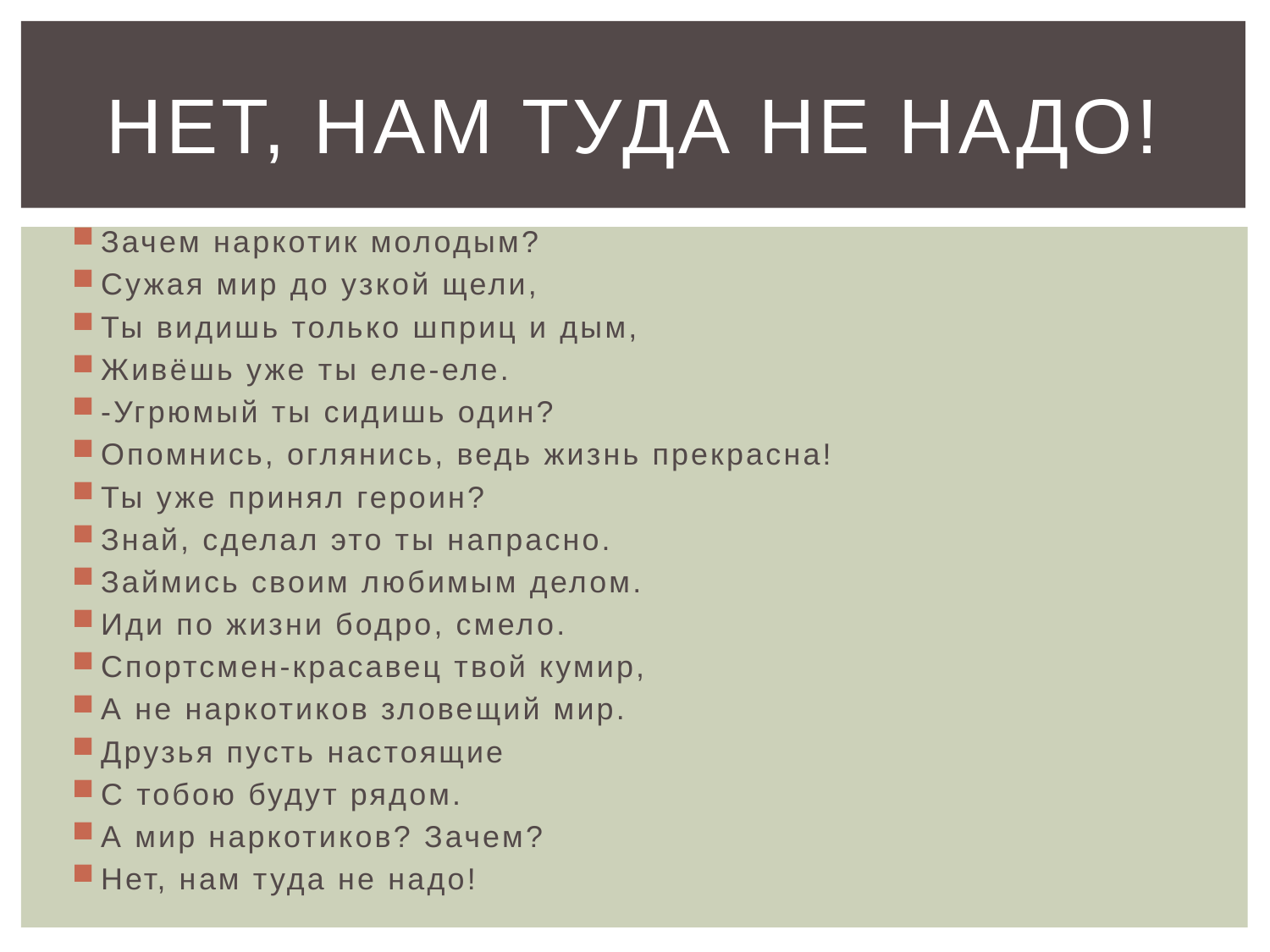

# Нет, нам туда не надо!
Зачем наркотик молодым?
Сужая мир до узкой щели,
Ты видишь только шприц и дым,
Живёшь уже ты еле-еле.
-Угрюмый ты сидишь один?
Опомнись, оглянись, ведь жизнь прекрасна!
Ты уже принял героин?
Знай, сделал это ты напрасно.
Займись своим любимым делом.
Иди по жизни бодро, смело.
Спортсмен-красавец твой кумир,
А не наркотиков зловещий мир.
Друзья пусть настоящие
С тобою будут рядом.
А мир наркотиков? Зачем?
Нет, нам туда не надо!